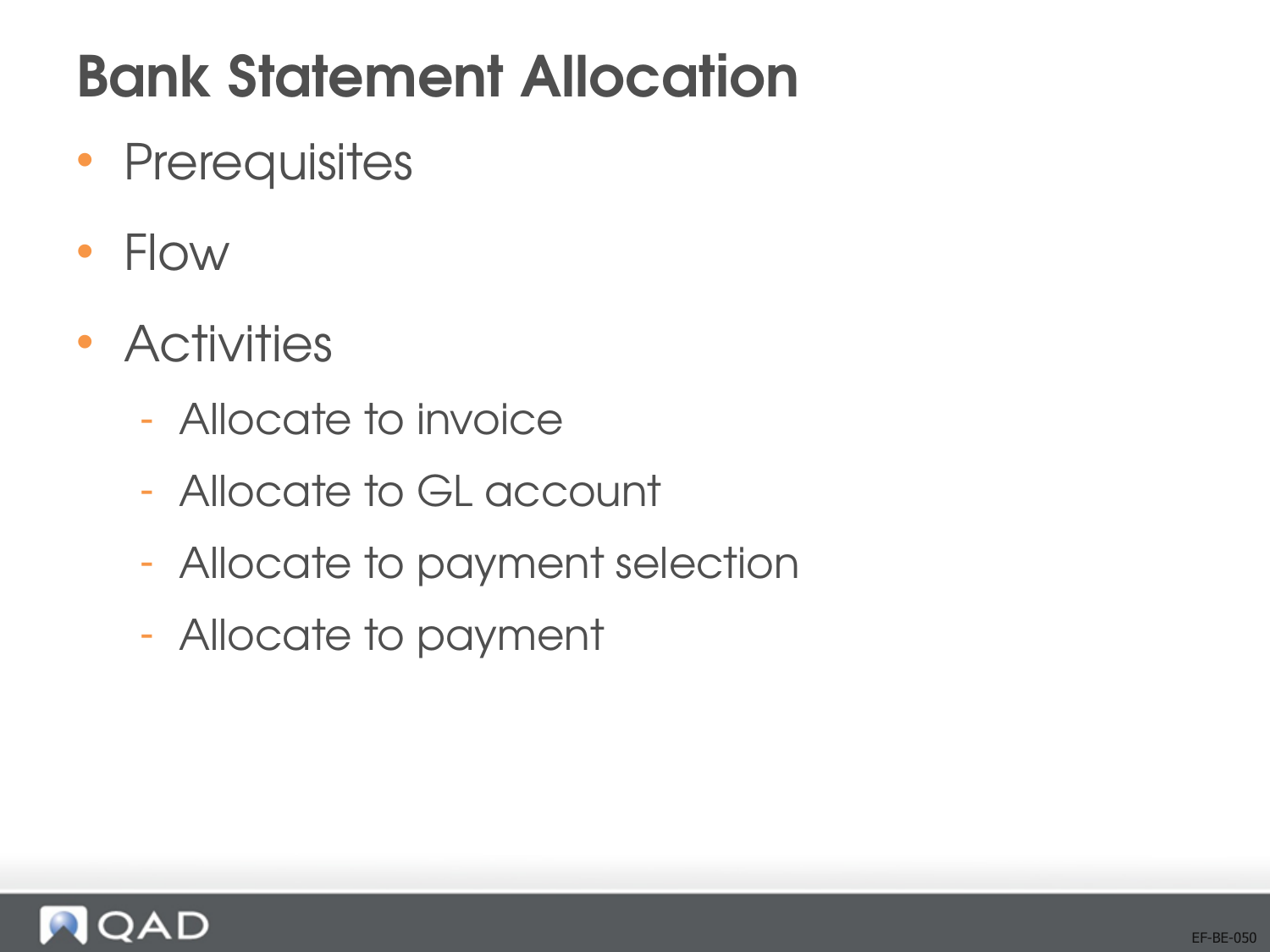

# Bank Statement Allocation
Prerequisites
Flow
Activities
Allocate to invoice
Allocate to GL account
Allocate to payment selection
Allocate to payment
EF-BE-050